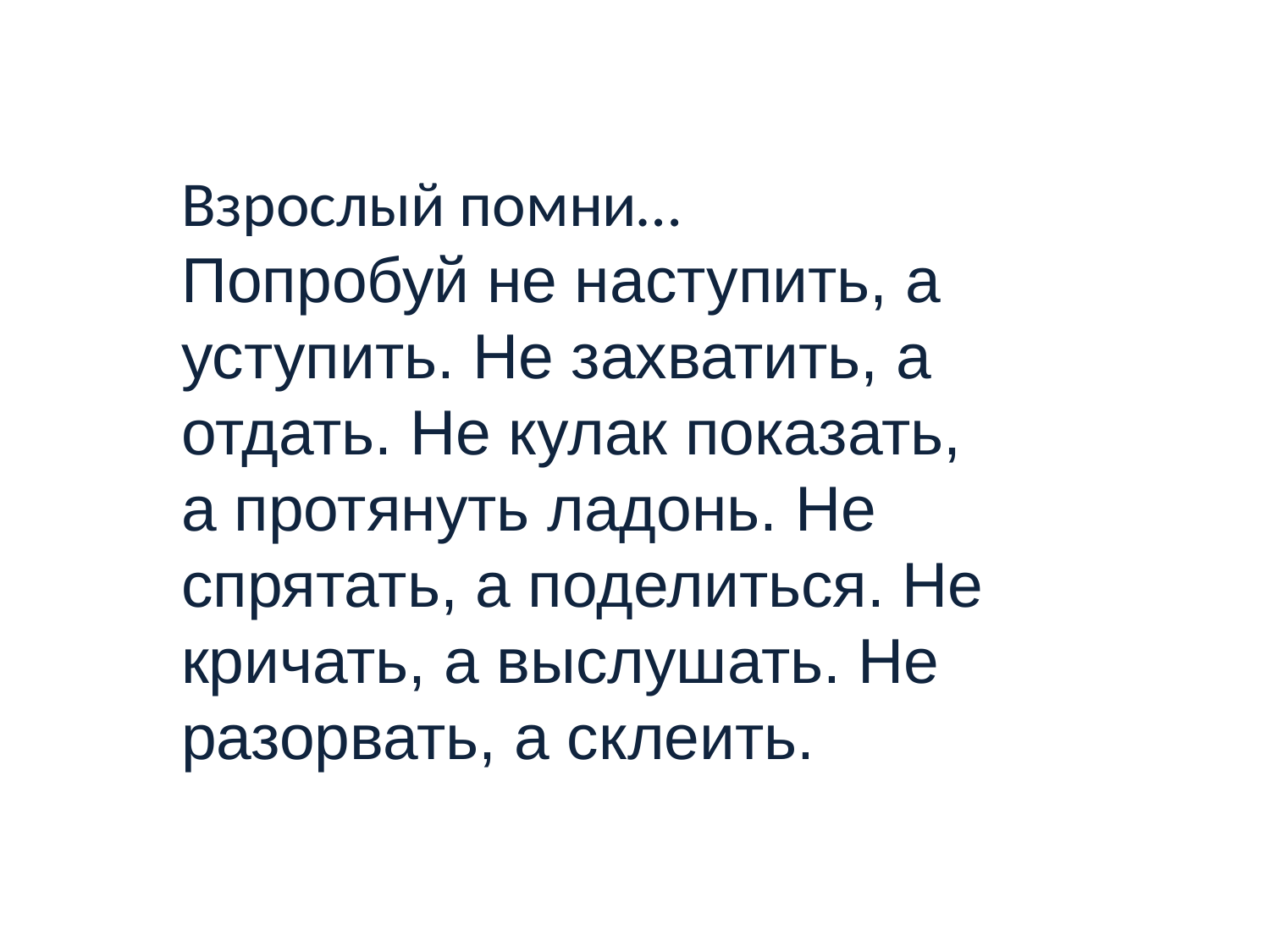

Взрослый помни…
Попробуй не наступить, а уступить. Не захватить, а отдать. Не кулак показать, а протянуть ладонь. Не спрятать, а поделиться. Не кричать, а выслушать. Не разорвать, а склеить.